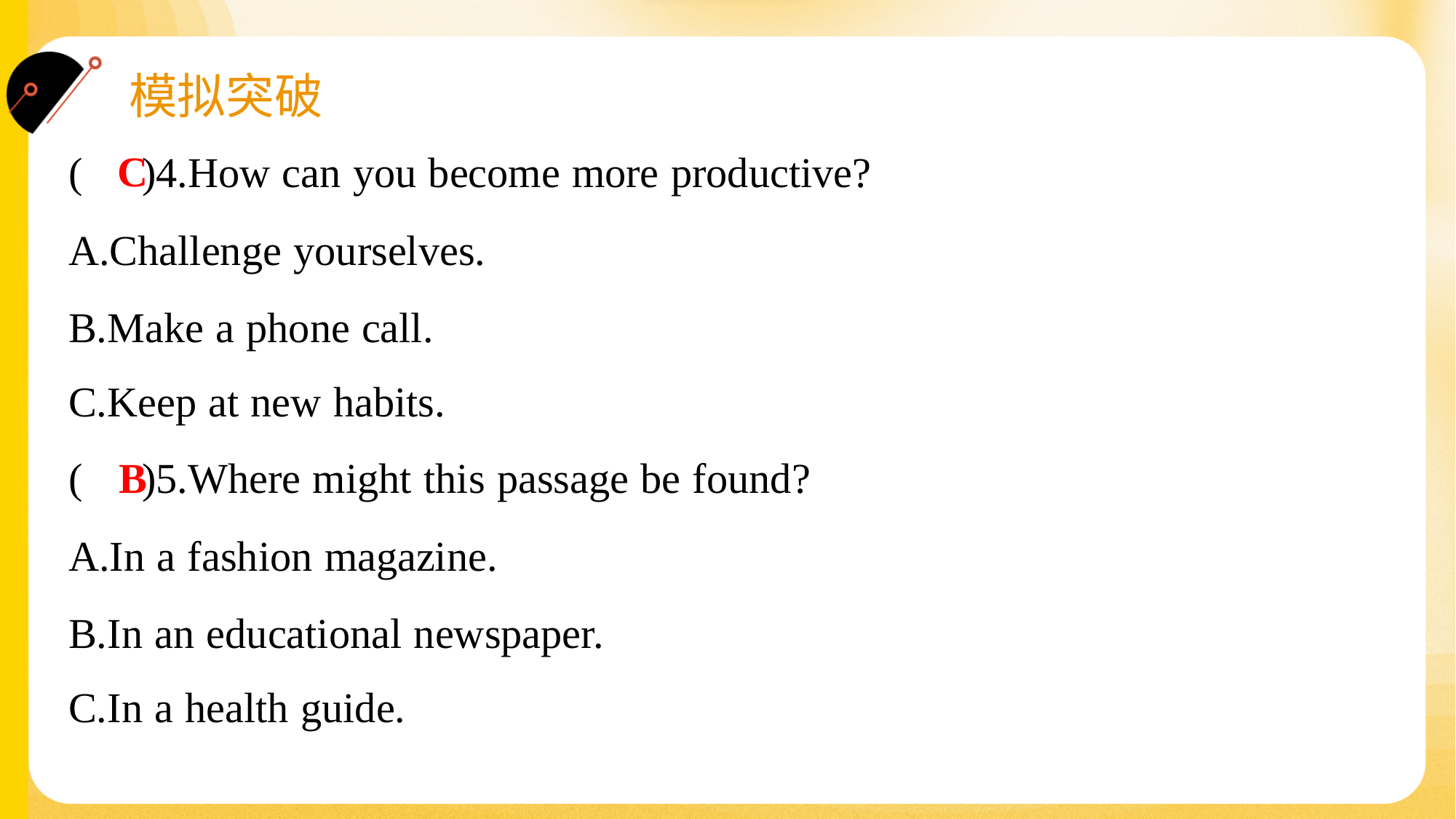

C
(     )4.How can you become more productive?
A.Challenge yourselves.
B.Make a phone call.
C.Keep at new habits.
B
(     )5.Where might this passage be found?
A.In a fashion magazine.
B.In an educational newspaper.
C.In a health guide.